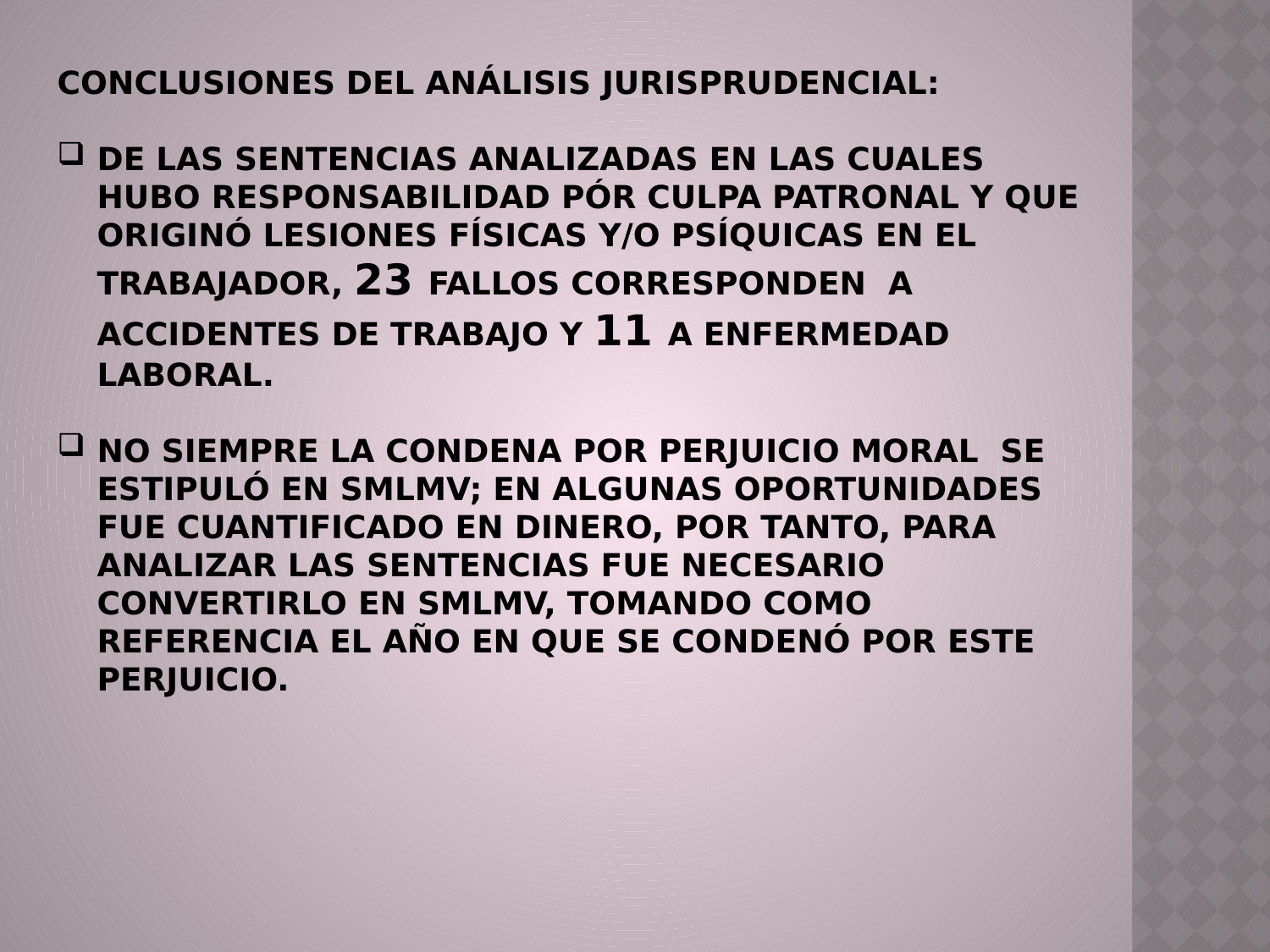

CONCLUSIONES DEL ANÁLISIS JURISPRUDENCIAL:

DE LAS SENTENCIAS ANALIZADAS EN LAS CUALES HUBO RESPONSABILIDAD PÓR CULPA PATRONAL Y QUE ORIGINÓ LESIONES FÍSICAS Y/O PSÍQUICAS EN EL TRABAJADOR, 23 FALLOS CORRESPONDEN  A ACCIDENTES DE TRABAJO Y 11 A ENFERMEDAD LABORAL.

NO SIEMPRE LA CONDENA POR PERJUICIO MORAL  SE ESTIPULÓ EN SMLMV; EN ALGUNAS OPORTUNIDADES FUE CUANTIFICADO EN DINERO, POR TANTO, PARA ANALIZAR LAS SENTENCIAS FUE NECESARIO CONVERTIRLO EN SMLMV, TOMANDO COMO REFERENCIA EL AÑO EN QUE SE CONDENÓ POR ESTE PERJUICIO.